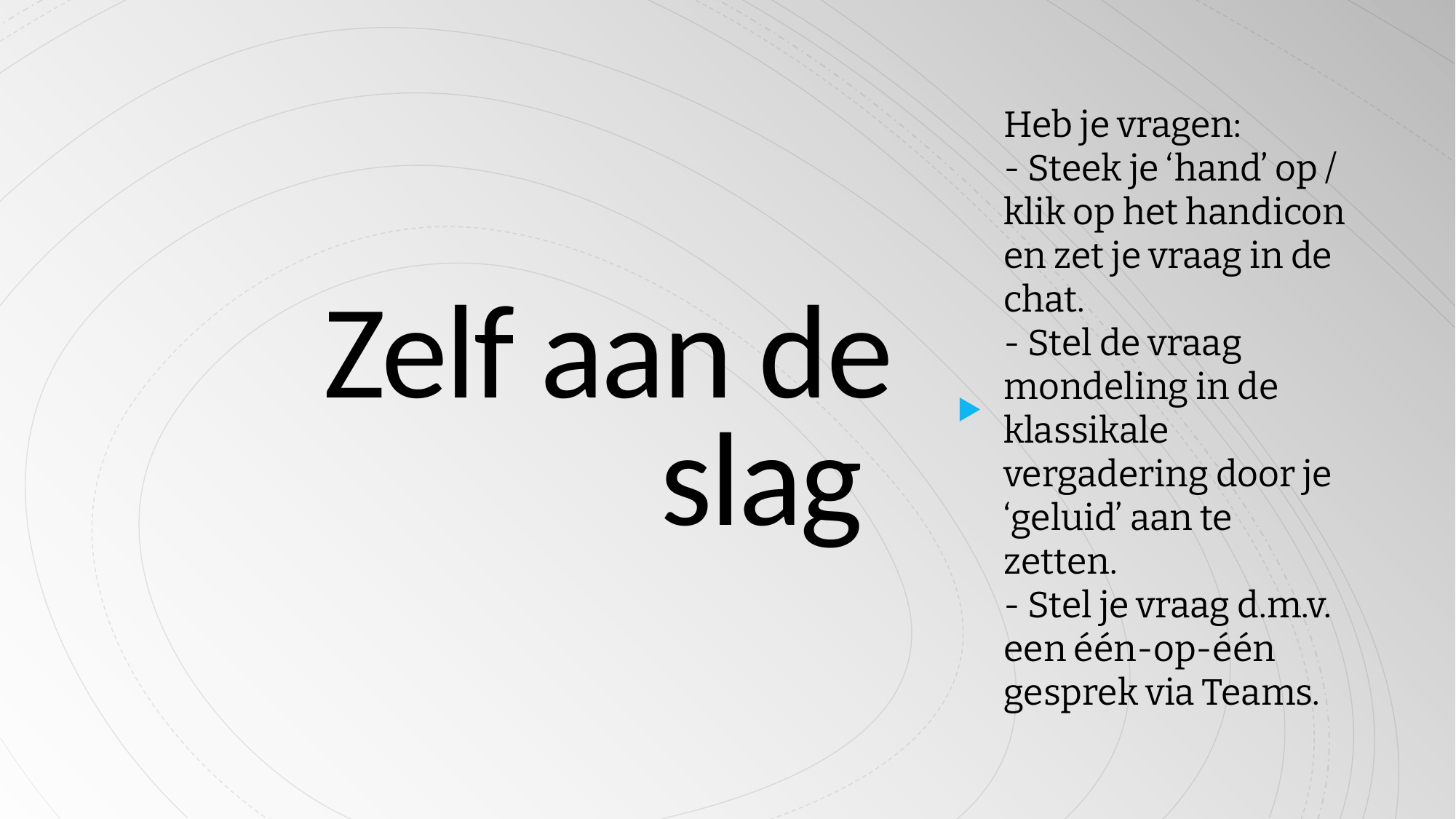

# Zelf aan de slag
Heb je vragen:
- Steek je ‘hand’ op / klik op het handicon en zet je vraag in de chat.
- Stel de vraag mondeling in de klassikale vergadering door je ‘geluid’ aan te zetten.
- Stel je vraag d.m.v. een één-op-één gesprek via Teams.